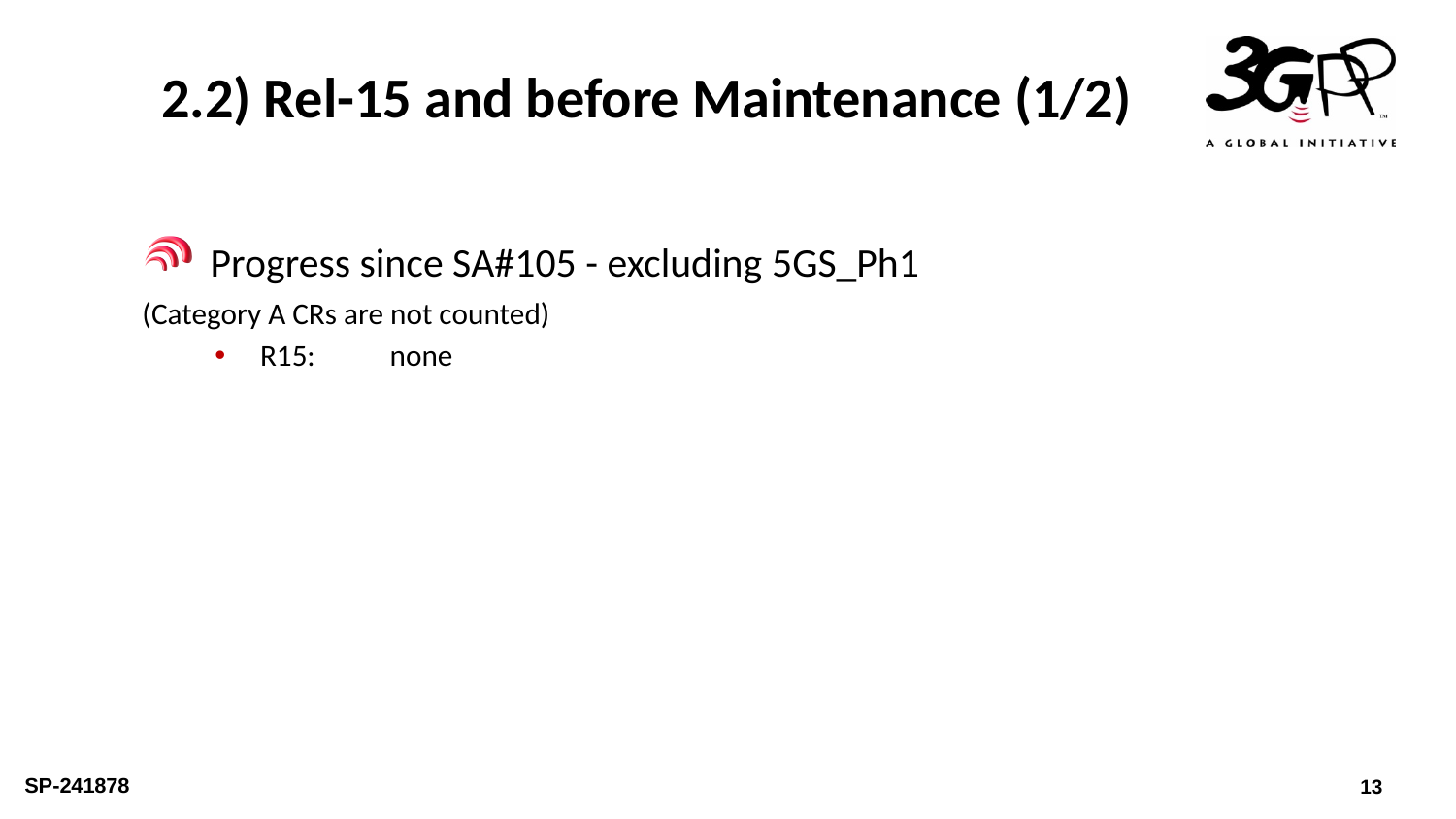

# 2.2) Rel-15 and before Maintenance (1/2)
 Progress since SA#105 - excluding 5GS_Ph1
(Category A CRs are not counted)
R15:           none